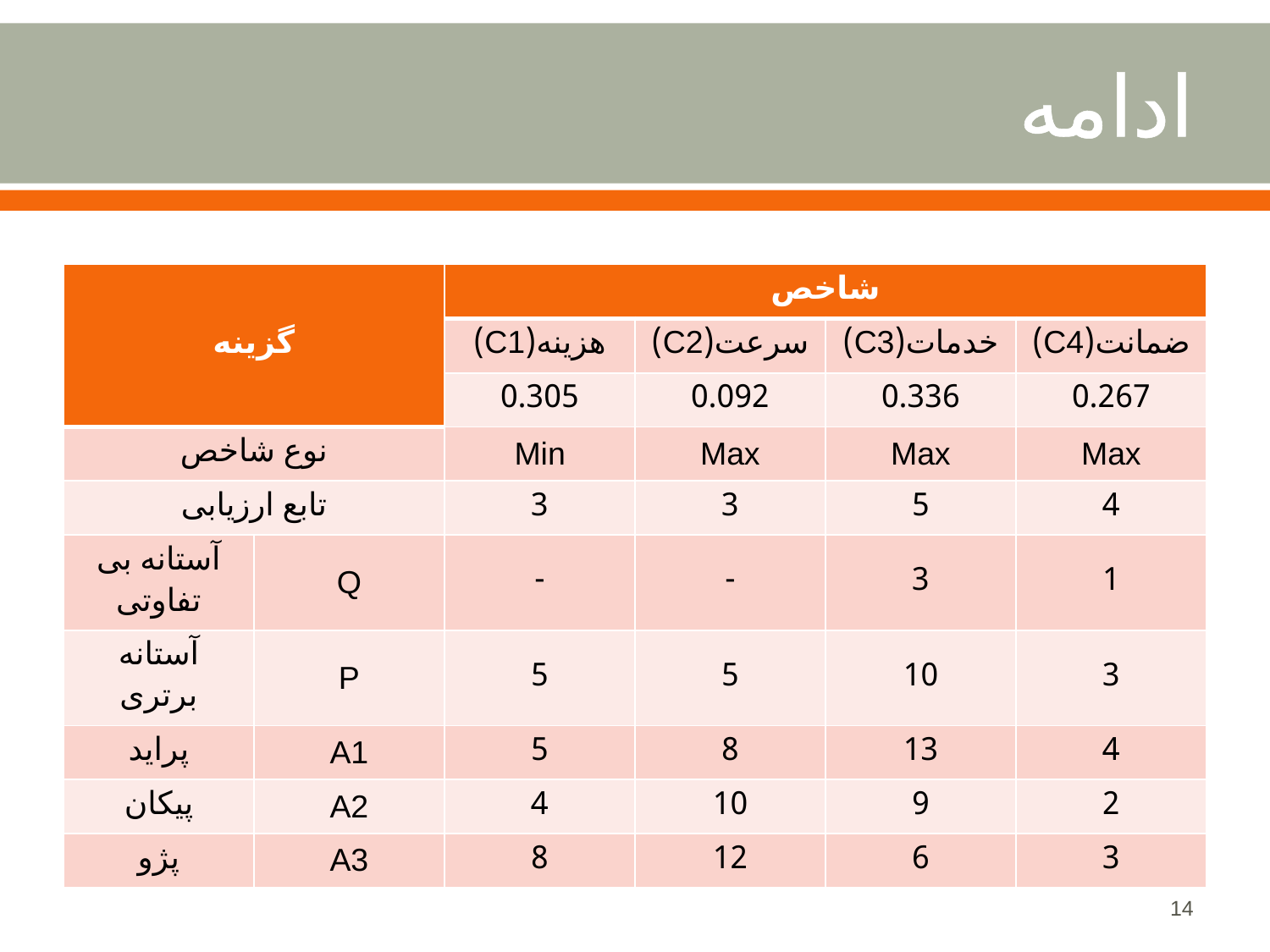

# ادامه
| گزینه |  | شاخص |  |  |  |
| --- | --- | --- | --- | --- | --- |
|  |  | هزینه(C1) | سرعت(C2) | خدمات(C3) | ضمانت(C4) |
|  |  | 0.305 | 0.092 | 0.336 | 0.267 |
| نوع شاخص |  | Min | Max | Max | Max |
| تابع ارزیابی |  | 3 | 3 | 5 | 4 |
| آستانه بی تفاوتی | Q | - | - | 3 | 1 |
| آستانه برتری | P | 5 | 5 | 10 | 3 |
| پراید | A1 | 5 | 8 | 13 | 4 |
| پیکان | A2 | 4 | 10 | 9 | 2 |
| پژو | A3 | 8 | 12 | 6 | 3 |
14